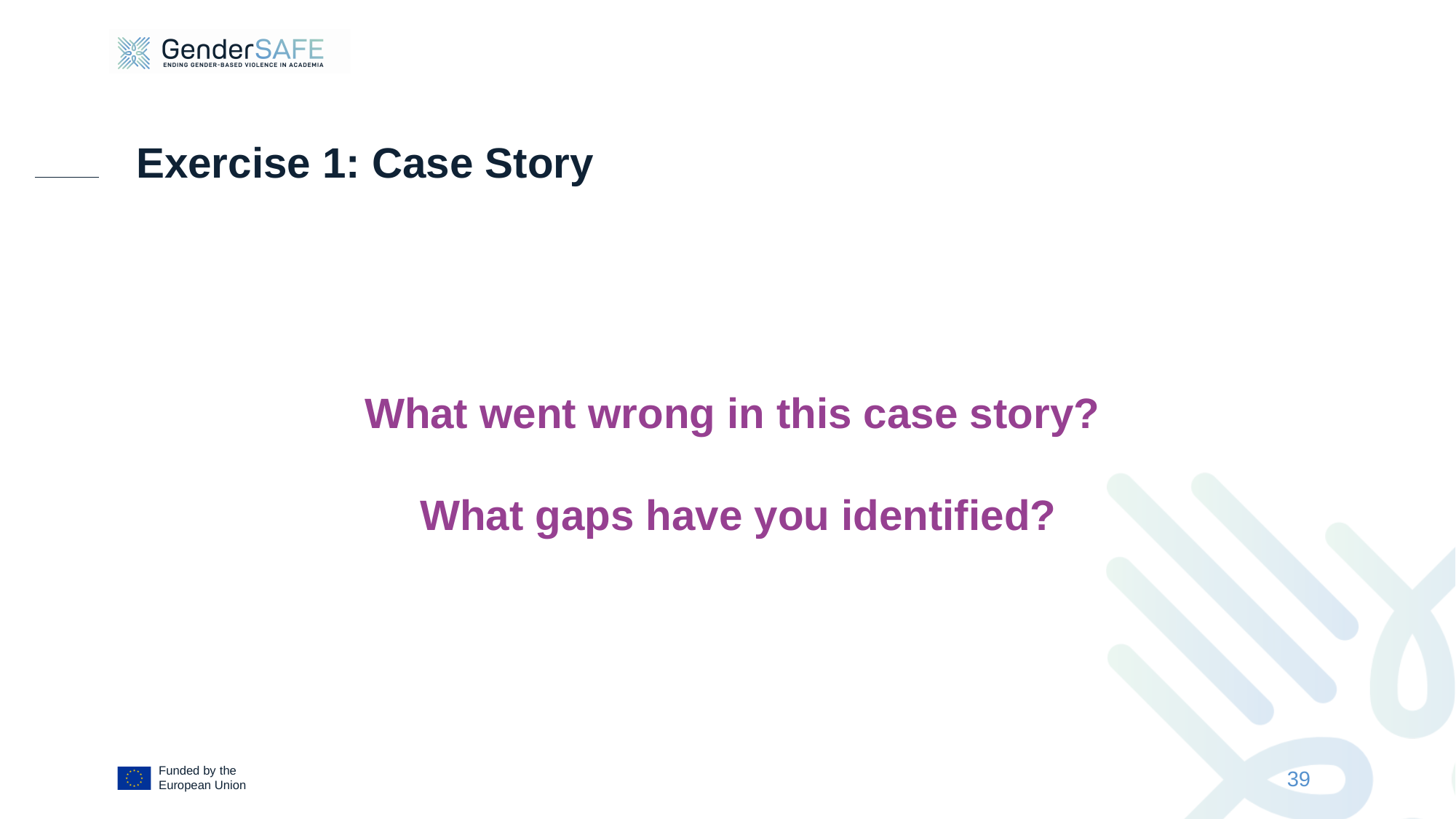

Exercise 1: Case Story
What went wrong in this case story?
What gaps have you identified?
39